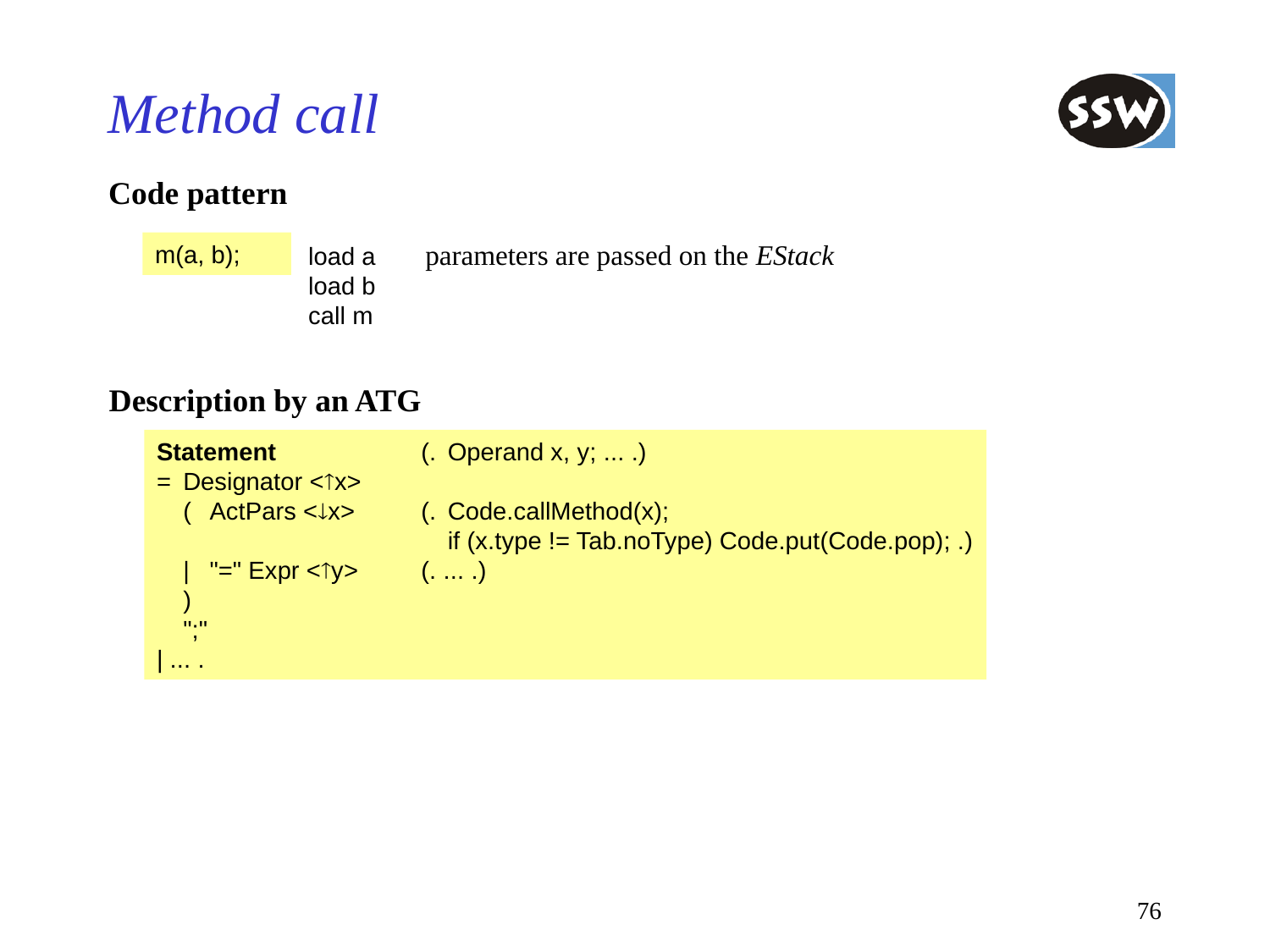

# Method call
Code pattern
parameters are passed on the EStack
m(a, b);
load a
load b
call m
Description by an ATG
Statement	(.	Operand x, y; ... .)
=	Designator <↑x>
	(	ActPars <↓x>	(.	Code.callMethod(x);
				if (x.type != Tab.noType) Code.put(Code.pop); .)
	|	"=" Expr <↑y> 	(. ... .)
	)
	";"
| ... .
76